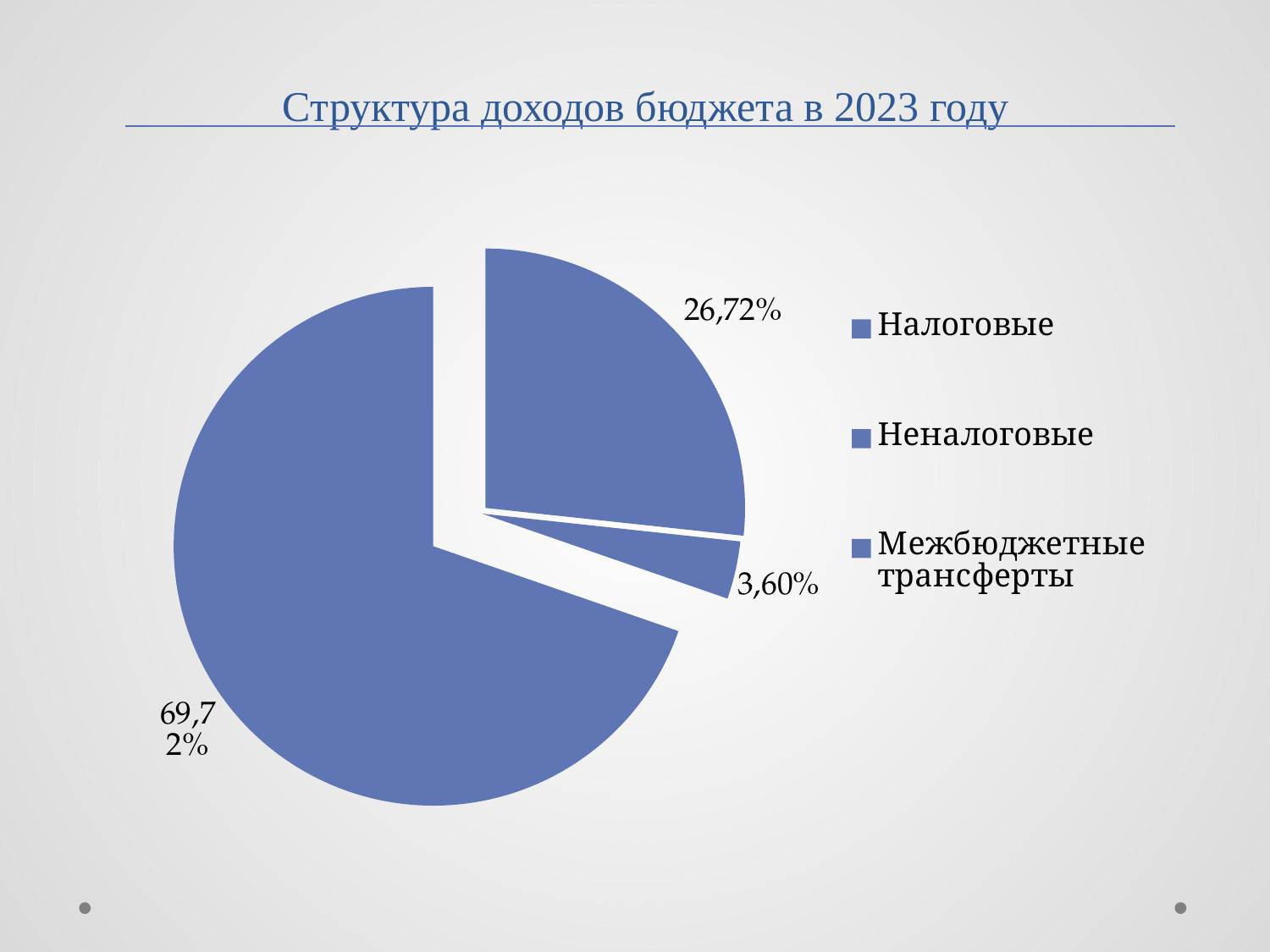

# Структура доходов бюджета в 2023 году

### Chart

| Category | Столбец1 |
|---|---|
| Налоговые | 0.2672 |
| Неналоговые | 0.036 |
| Межбюджетные трансферты | 0.6972 |